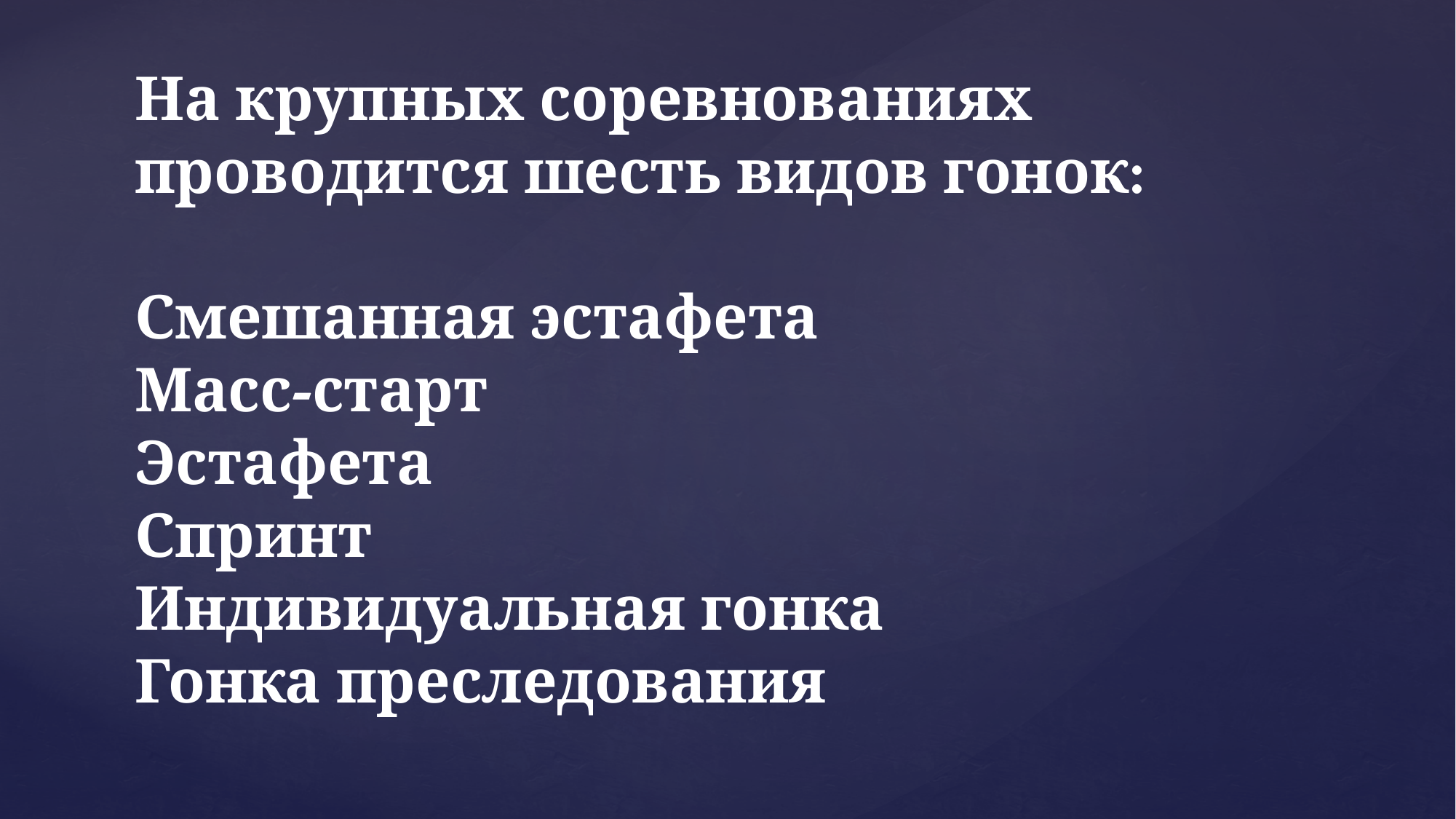

# На крупных соревнованиях проводится шесть видов гонок: Смешанная эстафета Масс-старт Эстафета Спринт Индивидуальная гонка Гонка преследования